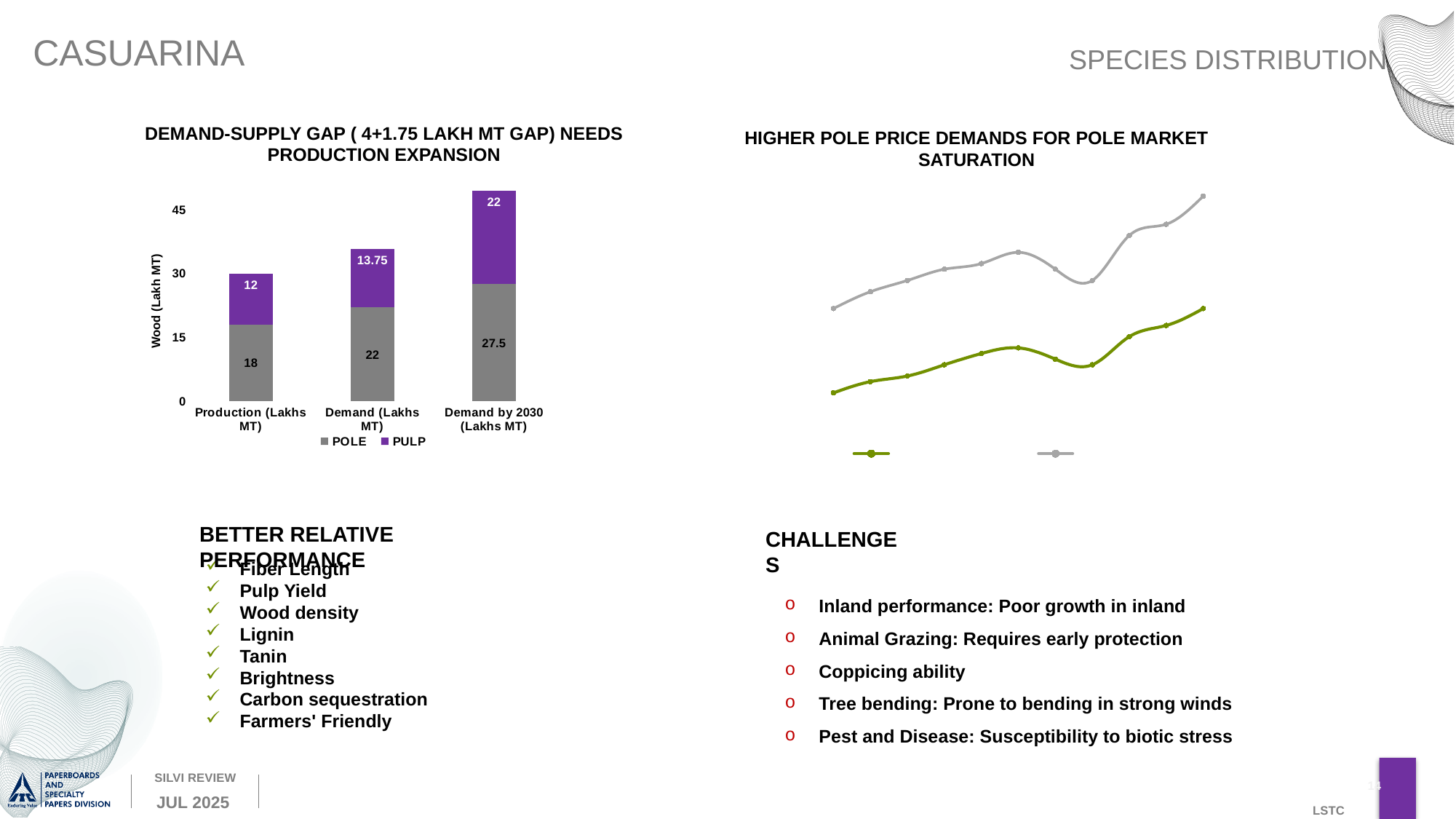

CASUARINA
SPECIES DISTRIBUTION
Demand-supply Gap ( 4+1.75 lakh MT gap) needs production expansion
Higher pole price demands for pole market saturation

### Chart

| Category | POLE | PULP |
|---|---|---|
| Production (Lakhs MT) | 18.0 | 12.0 |
| Demand (Lakhs MT) | 22.0 | 13.75 |
| Demand by 2030 (Lakhs MT) | 27.5 | 22.0 |

### Chart

| Category | PULP | POLE |
|---|---|---|
| 2014 | 4500.0 | 6000.0 |
| 2015 | 4700.0 | 6300.0 |
| 2016 | 4800.0 | 6500.0 |
| 2017 | 5000.0 | 6700.0 |
| 2018 | 5200.0 | 6800.0 |
| 2019 | 5300.0 | 7000.0 |
| 2020 | 5100.0 | 6700.0 |
| 2021 | 5000.0 | 6500.0 |
| 2022 | 5500.0 | 7300.0 |
| 2023 | 5700.0 | 7500.0 |
| 2024* | 6000.0 | 8000.0 |
Wood (Lakh MT)
Better relative performance
Challenges
Fiber Length
Pulp Yield
Wood density
Lignin
Tanin
Brightness
Carbon sequestration
Farmers' Friendly
Inland performance: Poor growth in inland
Animal Grazing: Requires early protection
Coppicing ability
Tree bending: Prone to bending in strong winds
Pest and Disease: Susceptibility to biotic stress